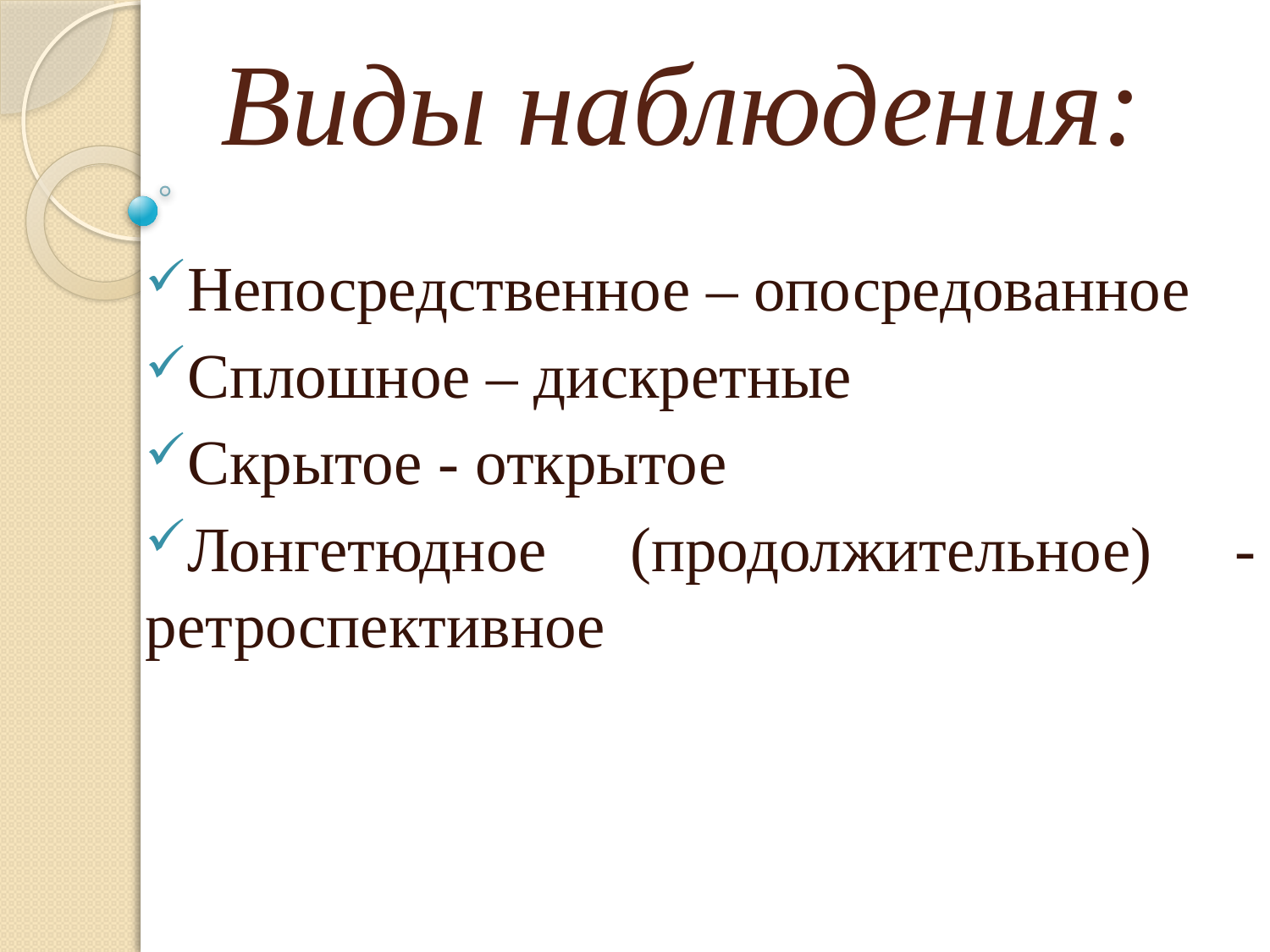

# Виды наблюдения:
Непосредственное – опосредованное
Сплошное – дискретные
Скрытое - открытое
Лонгетюдное (продолжительное) - ретроспективное